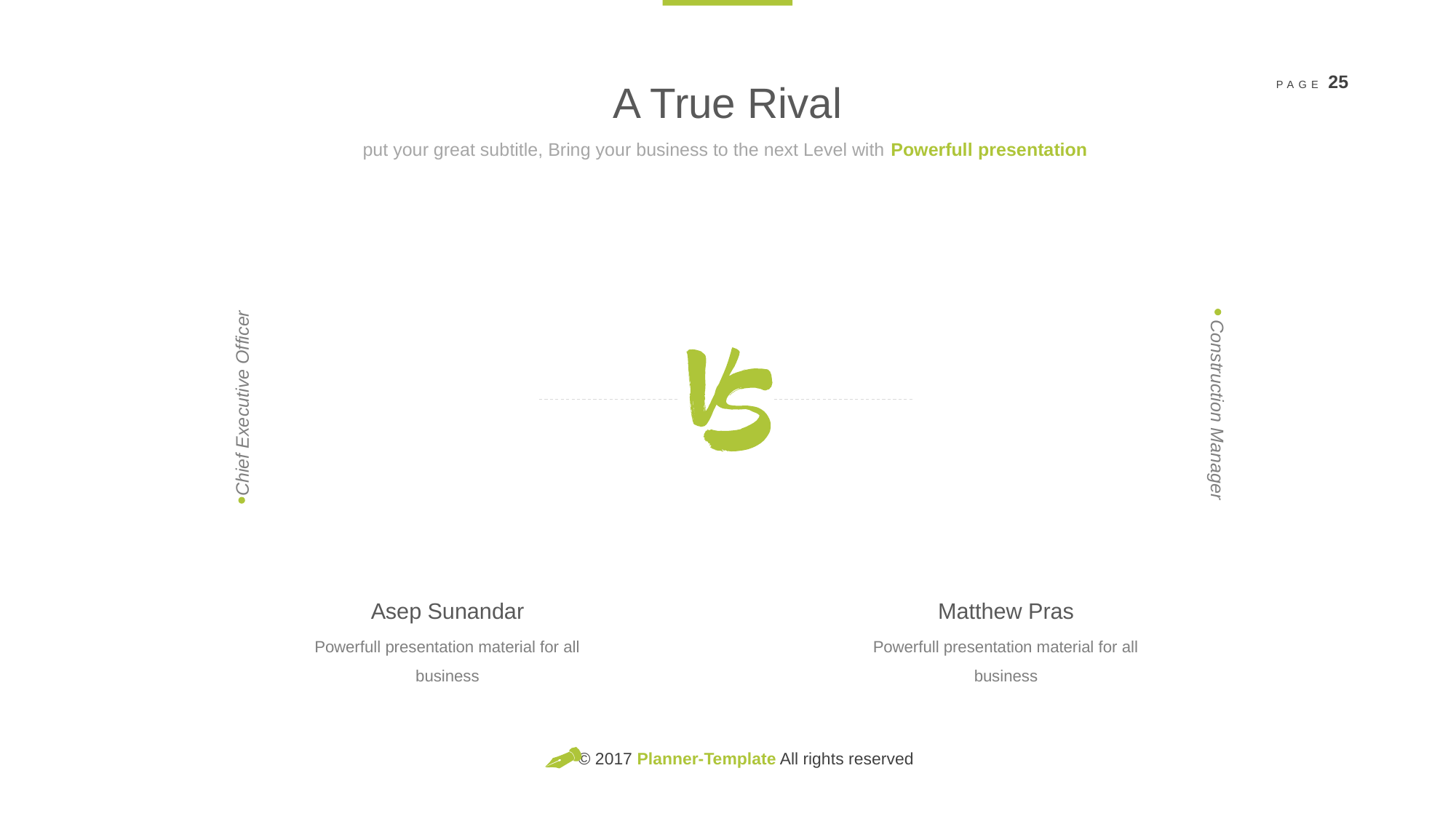

A True Rival
put your great subtitle, Bring your business to the next Level with Powerfull presentation

Construction Manager

Chief Executive Officer

Asep Sunandar
Powerfull presentation material for all business
Matthew Pras
Powerfull presentation material for all business